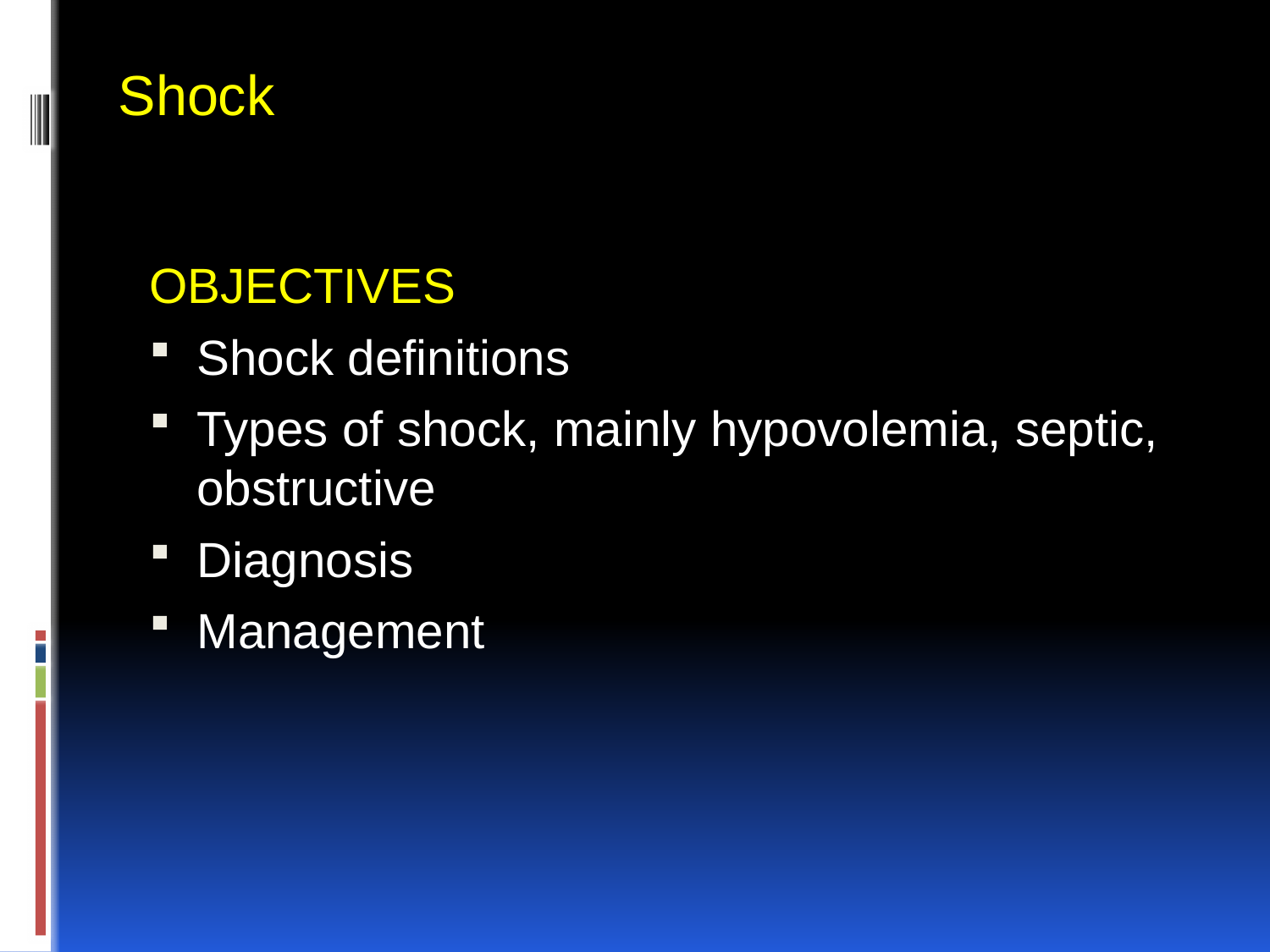

Shock
OBJECTIVES
Shock definitions
Types of shock, mainly hypovolemia, septic, obstructive
Diagnosis
Management